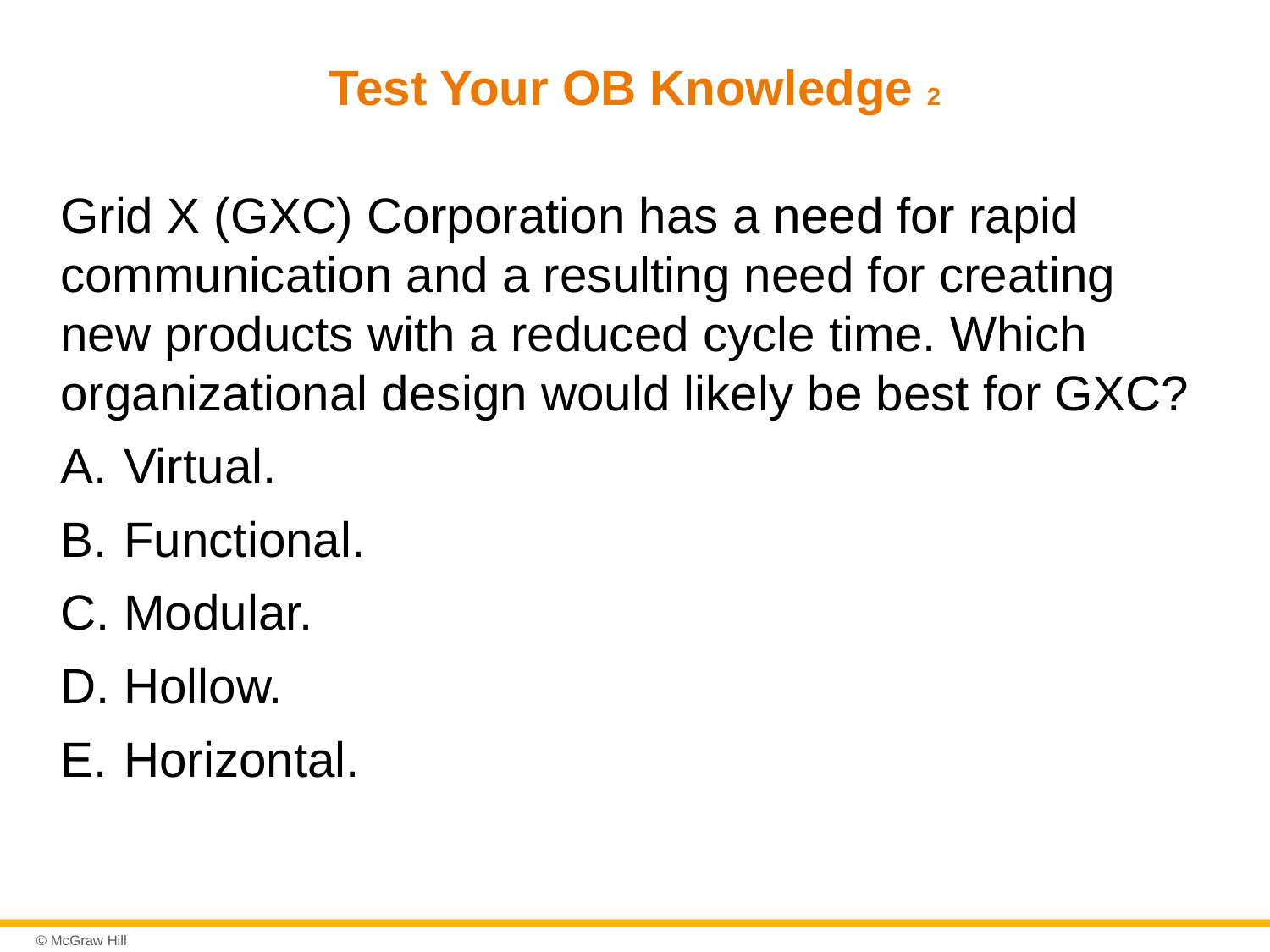

# Test Your OB Knowledge 2
Grid X (GXC) Corporation has a need for rapid communication and a resulting need for creating new products with a reduced cycle time. Which organizational design would likely be best for GXC?
Virtual.
Functional.
Modular.
Hollow.
Horizontal.